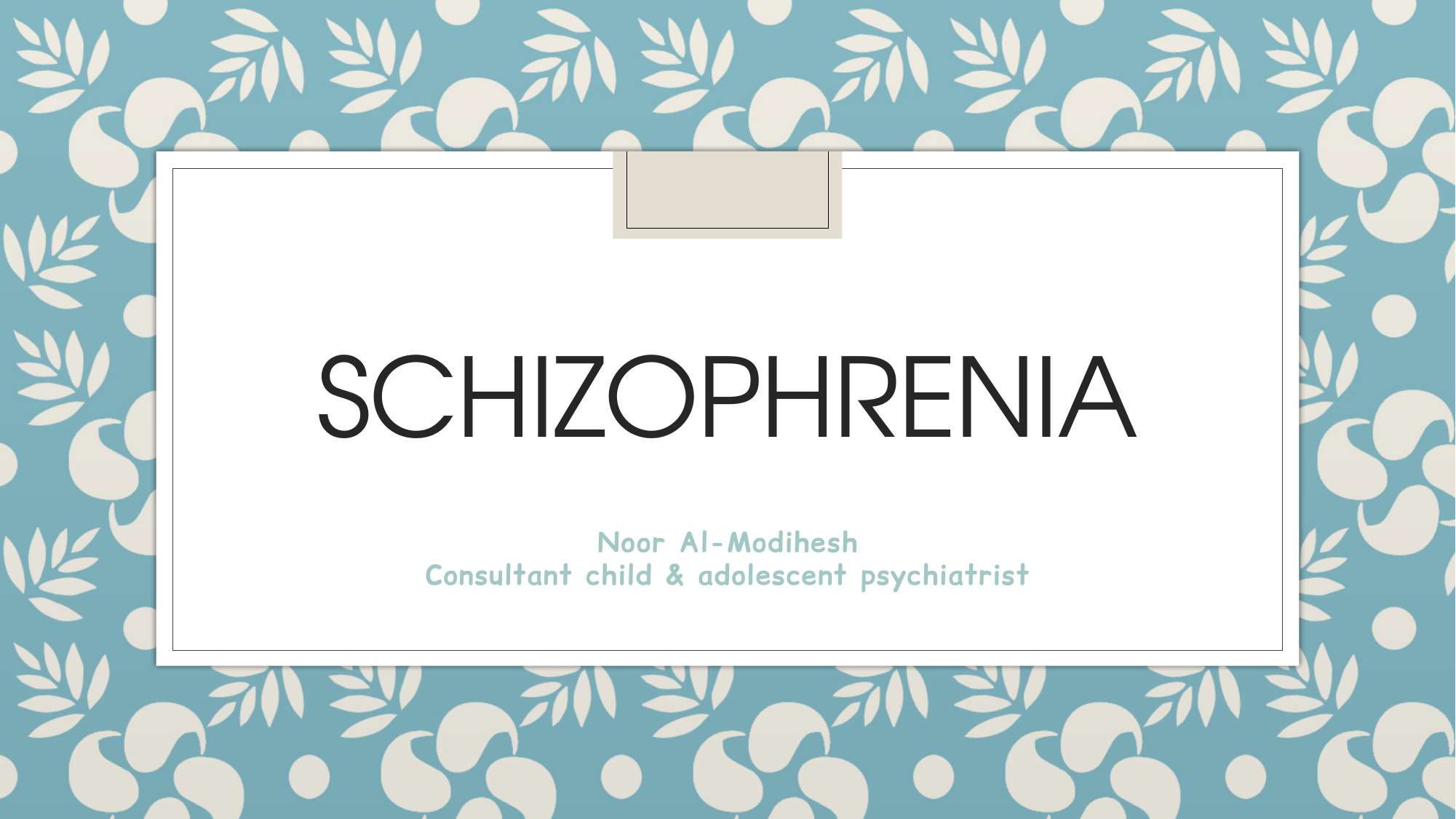

# schizophrenia
Noor Al-Modihesh
Consultant child & adolescent psychiatrist